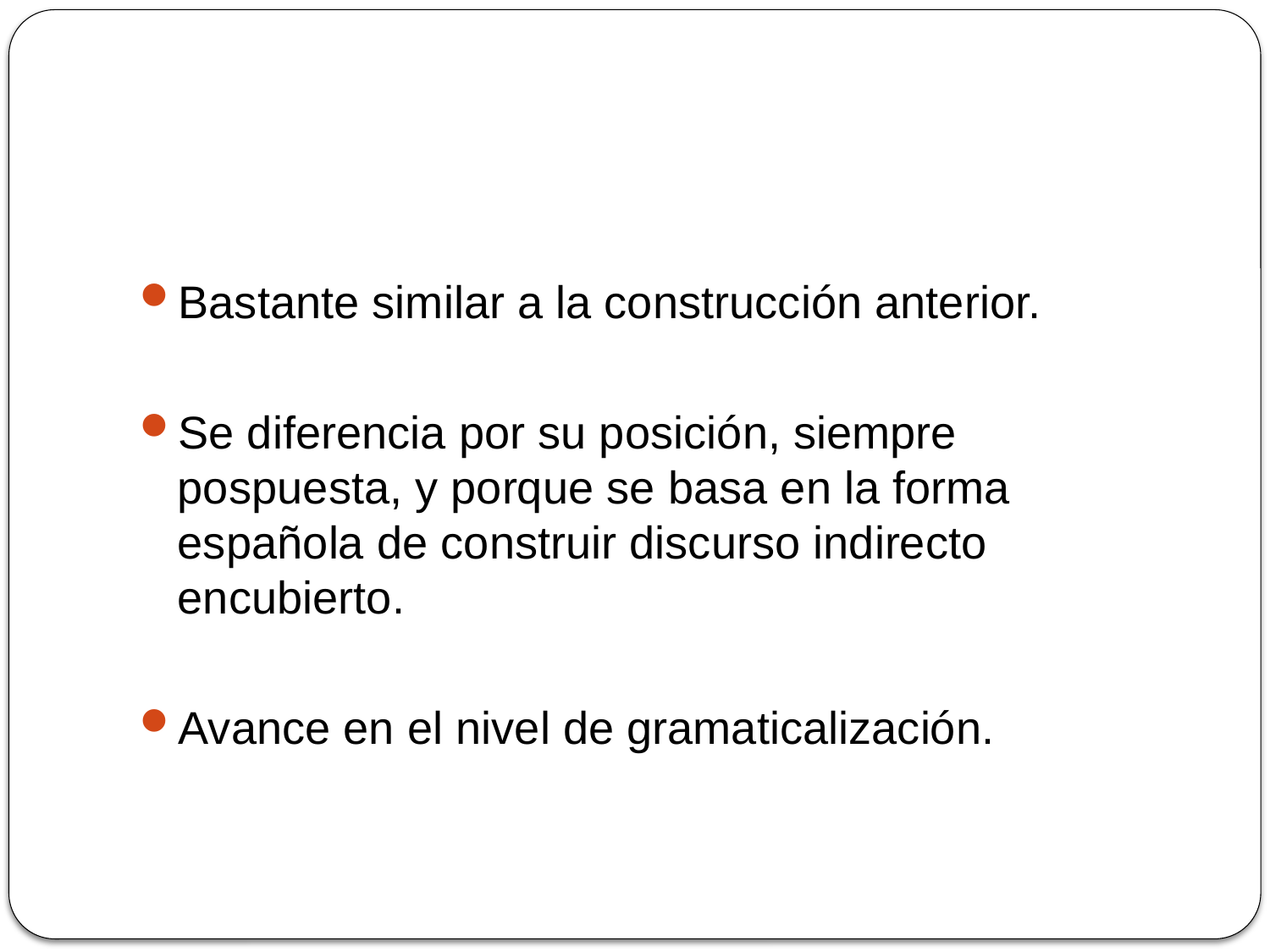

#

Bastante similar a la construcción anterior.

Se diferencia por su posición, siempre pospuesta, y porque se basa en la forma española de construir discurso indirecto encubierto.

Avance en el nivel de gramaticalización.